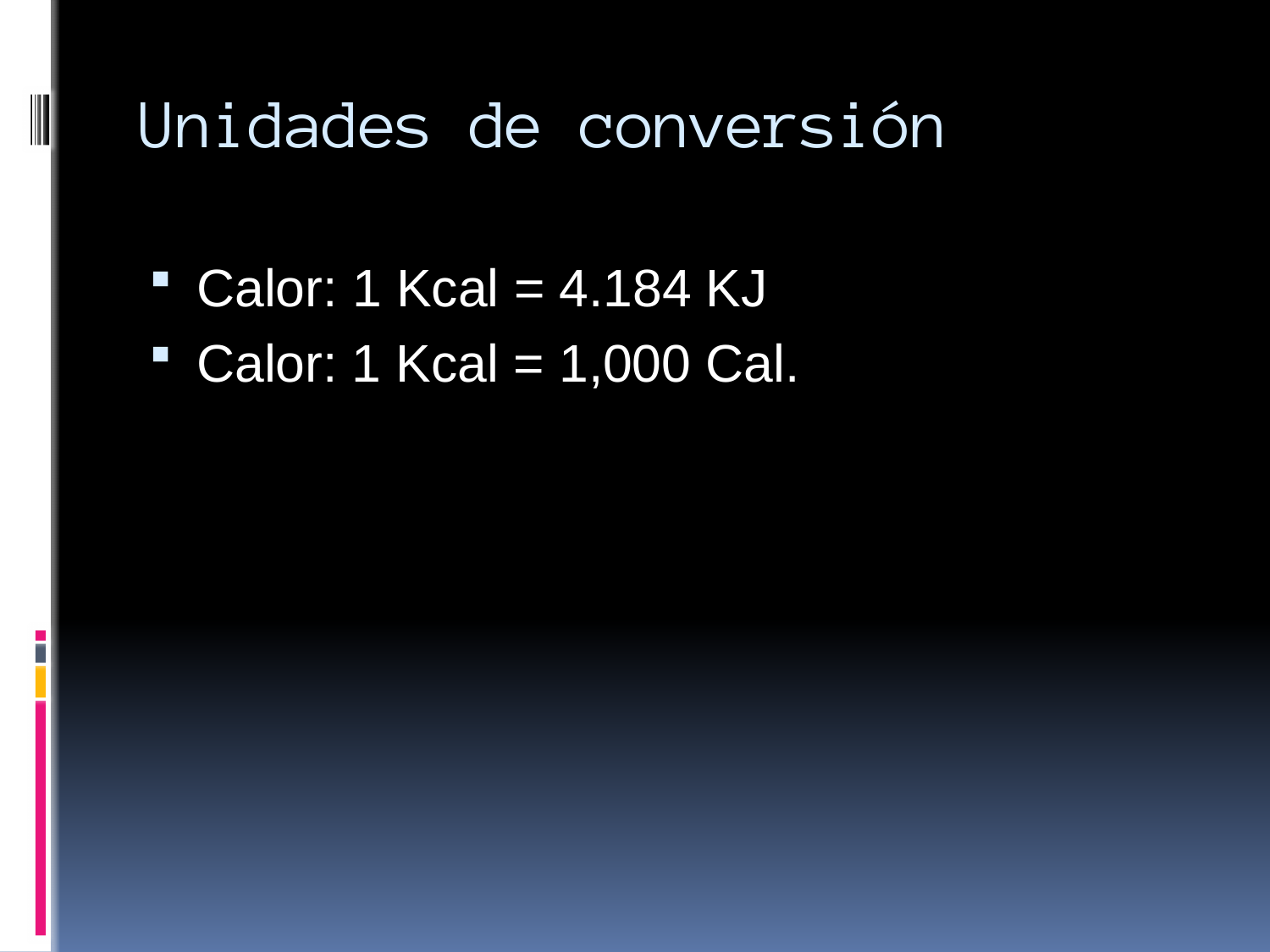

# Unidades de conversión
Calor: 1 Kcal = 4.184 KJ
Calor: 1 Kcal = 1,000 Cal.